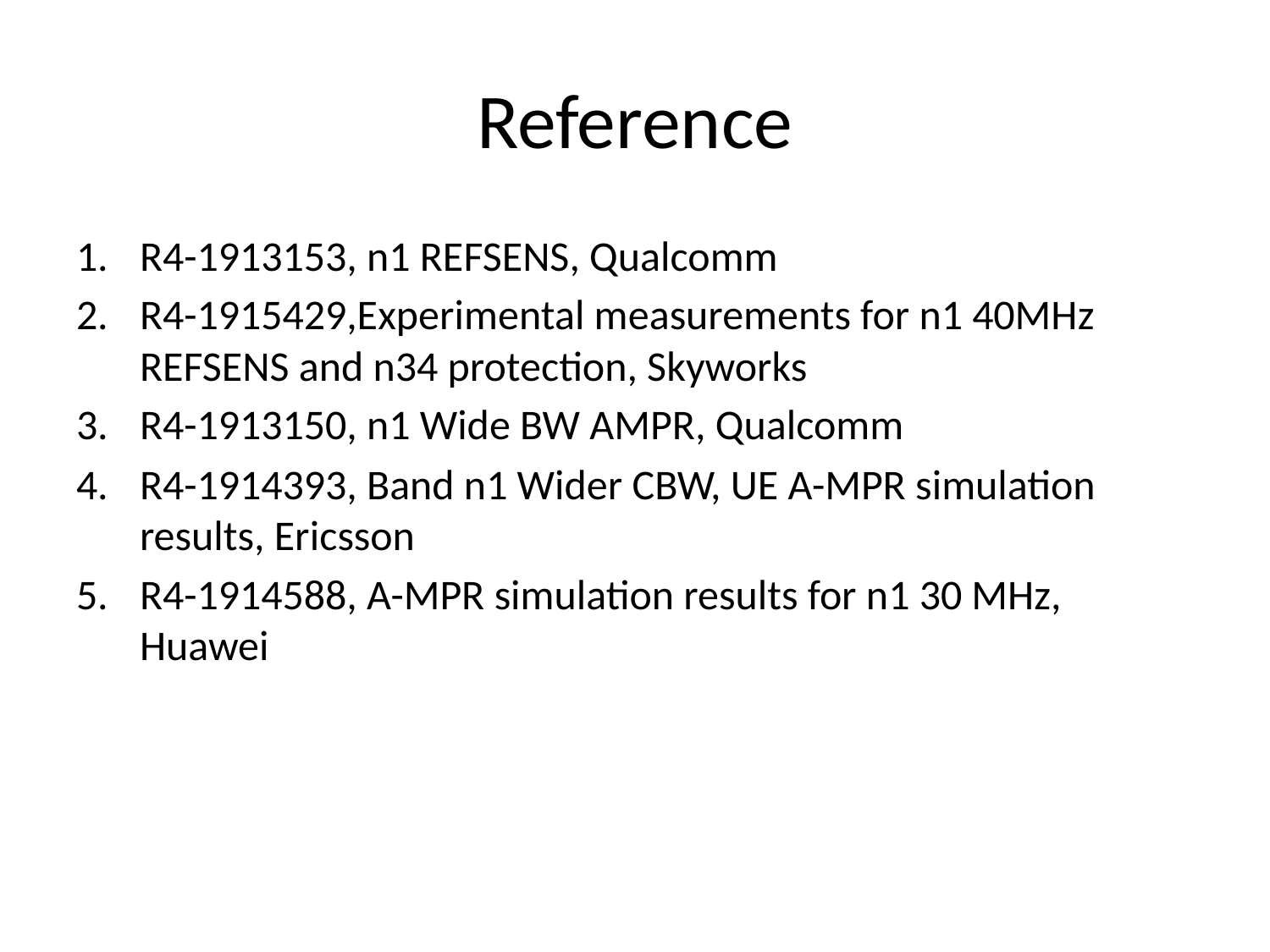

# Reference
R4-1913153, n1 REFSENS, Qualcomm
R4-1915429,Experimental measurements for n1 40MHz REFSENS and n34 protection, Skyworks
R4-1913150, n1 Wide BW AMPR, Qualcomm
R4-1914393, Band n1 Wider CBW, UE A-MPR simulation results, Ericsson
R4-1914588, A-MPR simulation results for n1 30 MHz, Huawei